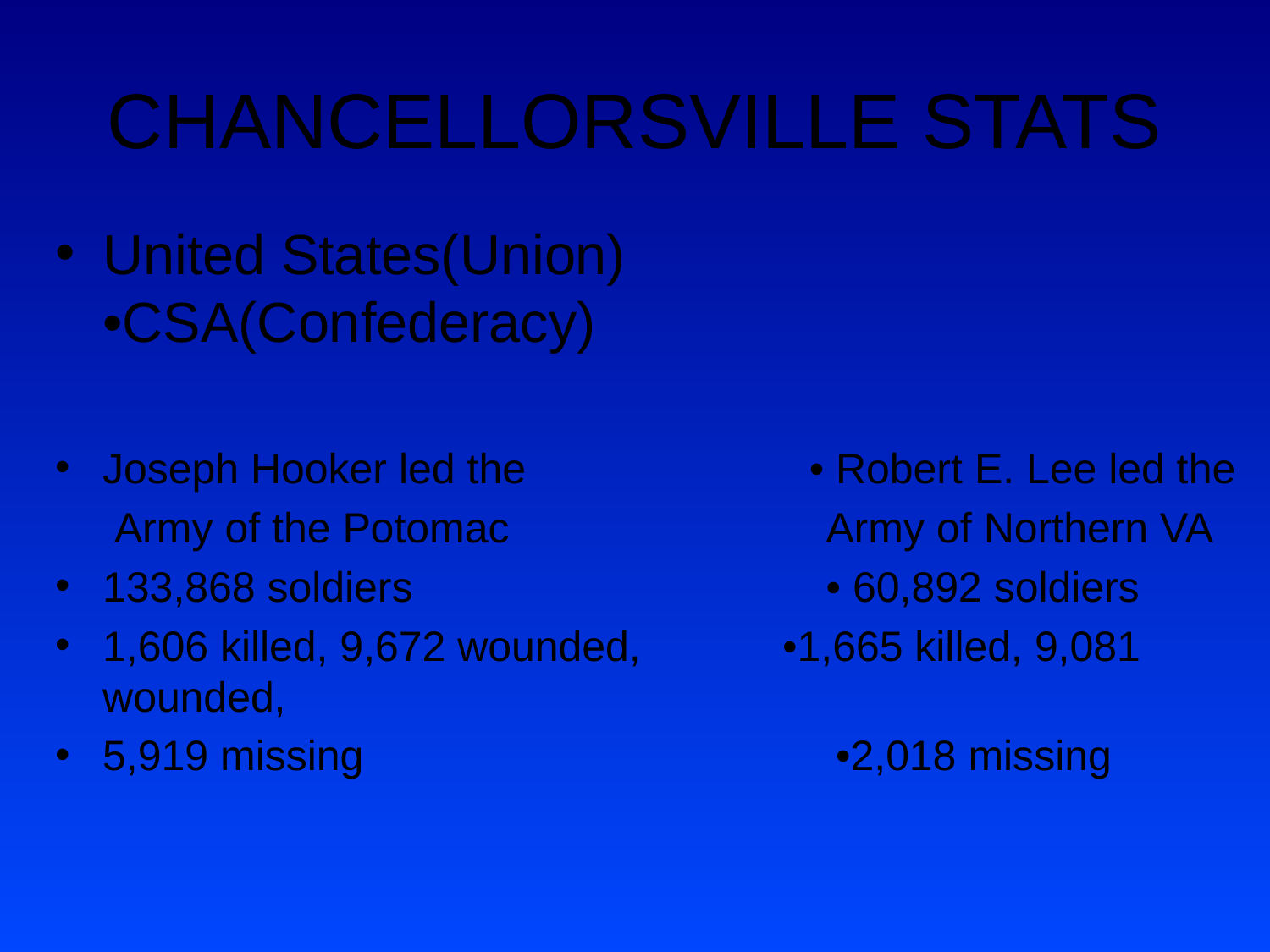

# CHANCELLORSVILLE STATS
United States(Union)           •CSA(Confederacy)

Joseph Hooker led the                        • Robert E. Lee led the
     Army of the Potomac                           Army of Northern VA
133,868 soldiers                                   • 60,892 soldiers
1,606 killed, 9,672 wounded,            •1,665 killed, 9,081 wounded,
5,919 missing                                        •2,018 missing